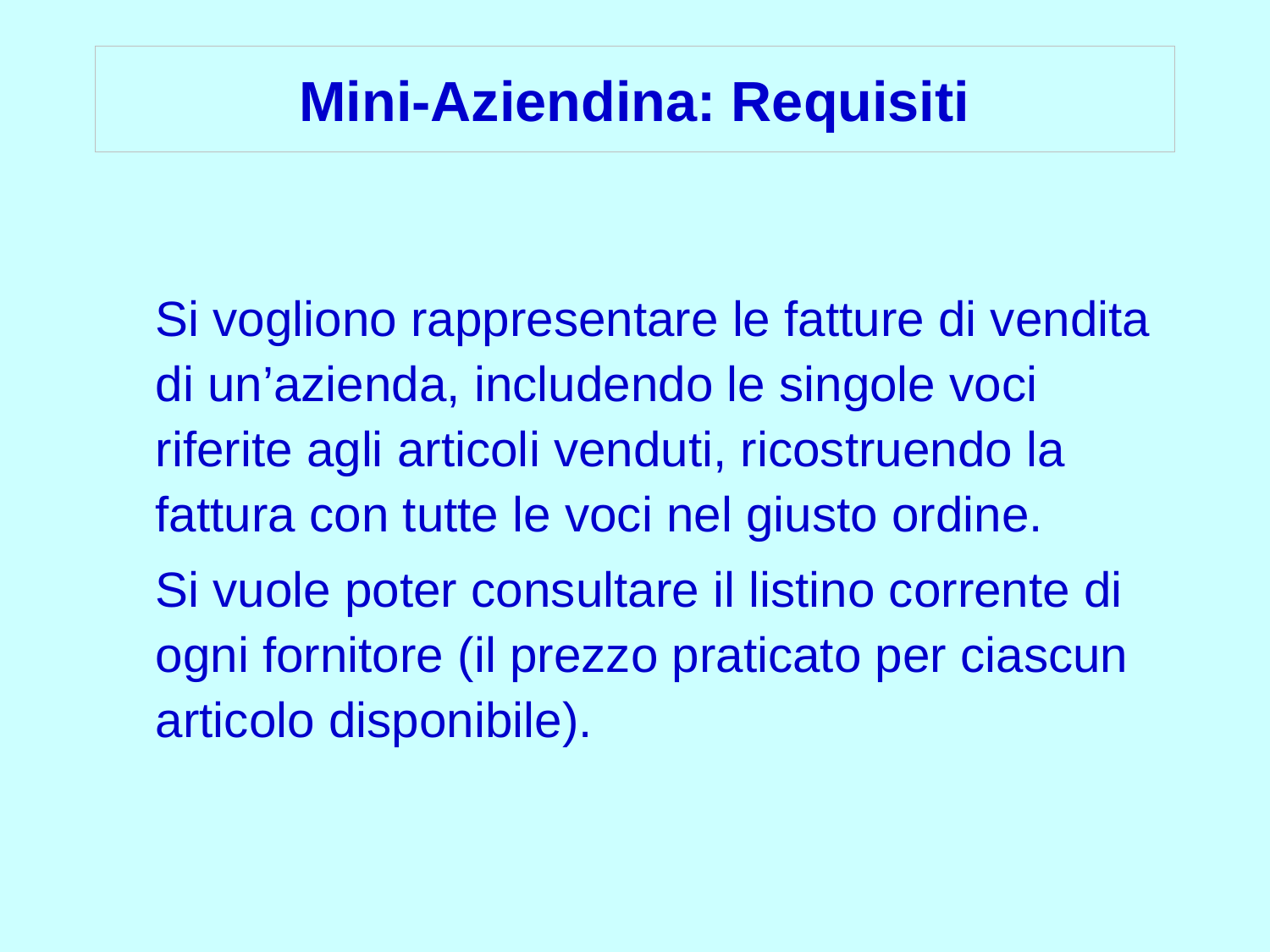

# Mini-Aziendina: Requisiti
	Si vogliono rappresentare le fatture di vendita di un’azienda, includendo le singole voci riferite agli articoli venduti, ricostruendo la fattura con tutte le voci nel giusto ordine.
	Si vuole poter consultare il listino corrente di ogni fornitore (il prezzo praticato per ciascun articolo disponibile).